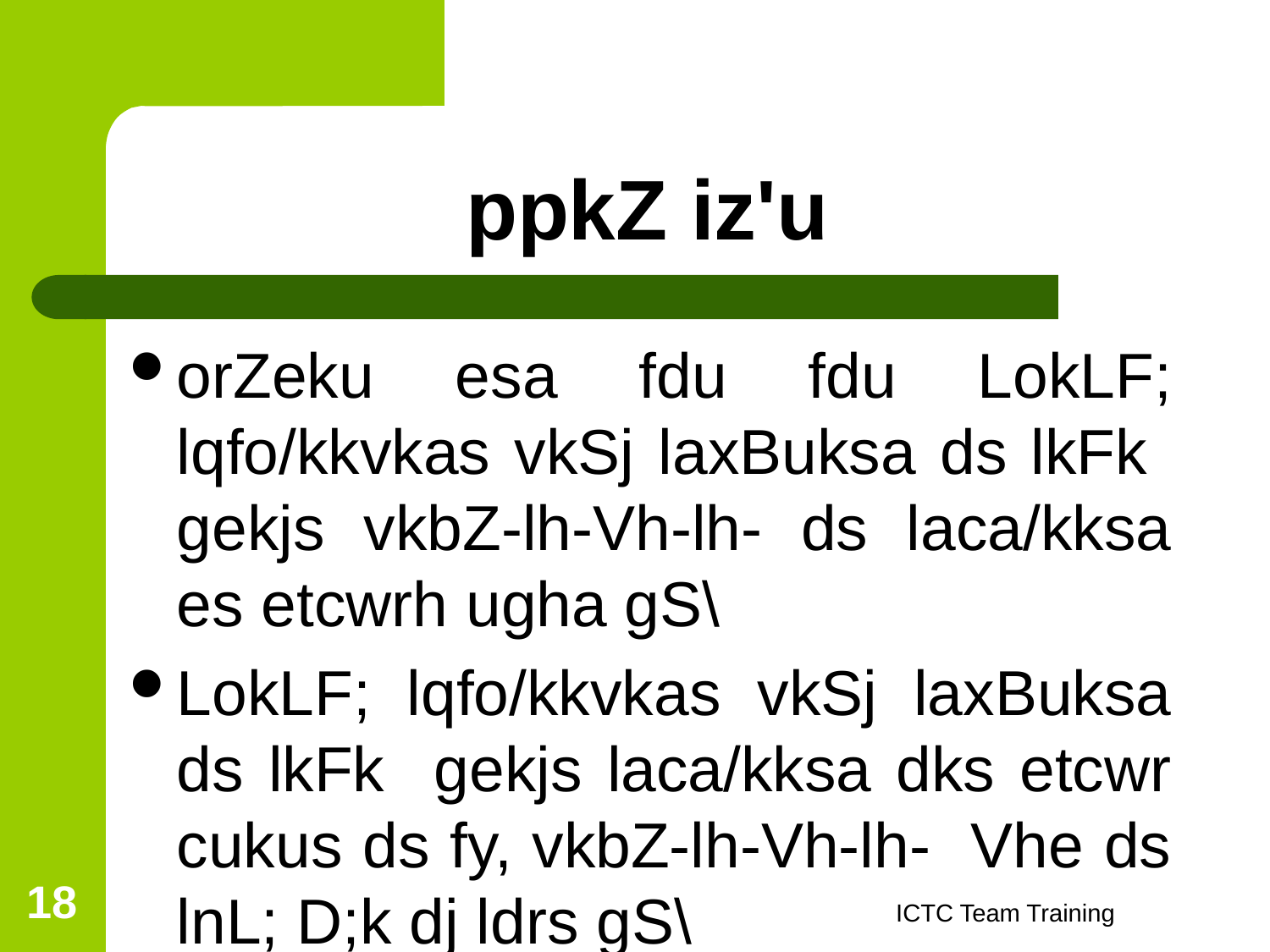

# ppkZ iz'u
orZeku esa fdu fdu LokLF; lqfo/kkvkas vkSj laxBuksa ds lkFk  gekjs vkbZ-lh-Vh-lh- ds laca/kksa es etcwrh ugha gS\
LokLF; lqfo/kkvkas vkSj laxBuksa ds lkFk  gekjs laca/kksa dks etcwr cukus ds fy, vkbZ-lh-Vh-lh-  Vhe ds lnL; D;k dj ldrs gS\
18
ICTC Team Training